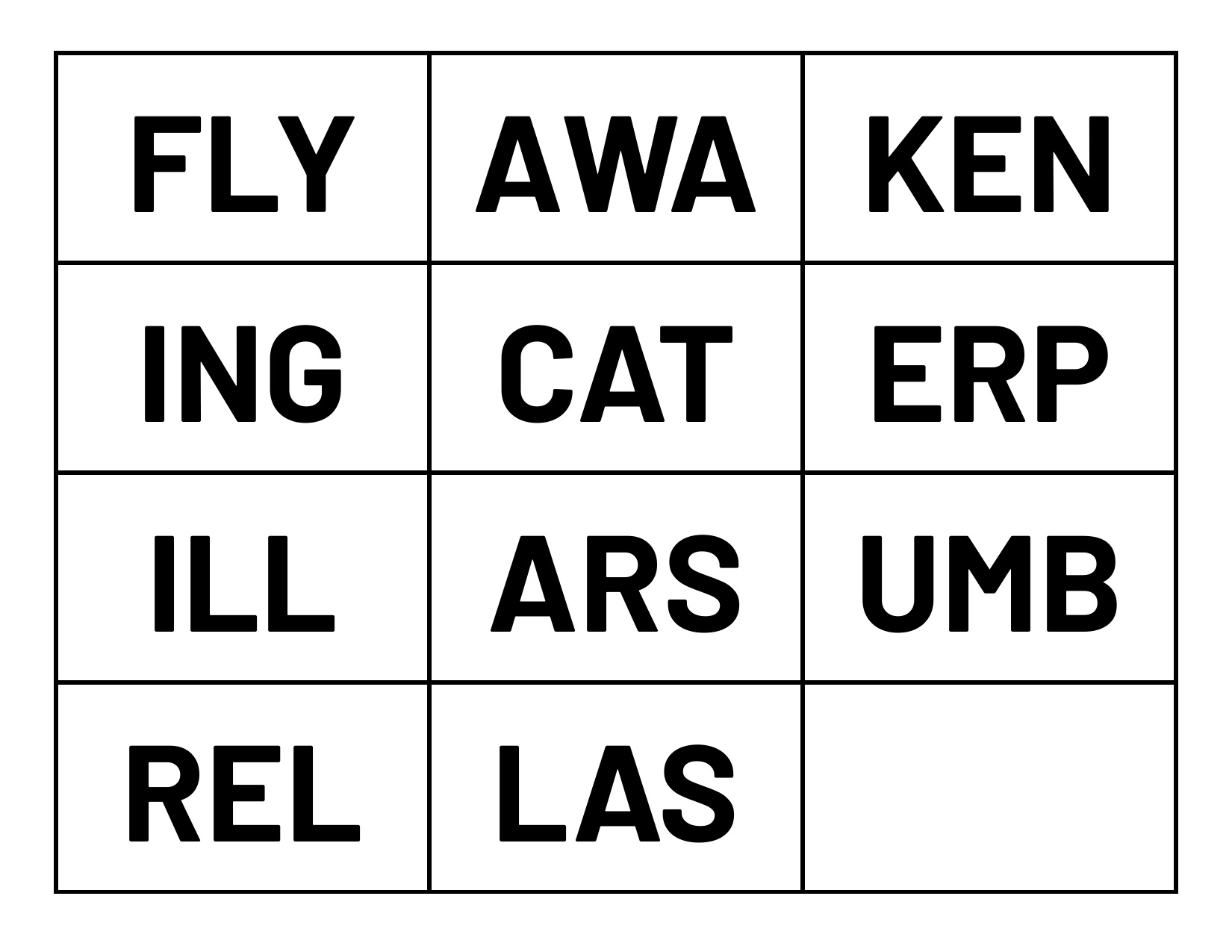

| FLY | AWA | KEN |
| --- | --- | --- |
| ING | CAT | ERP |
| ILL | ARS | UMB |
| REL | LAS |  |